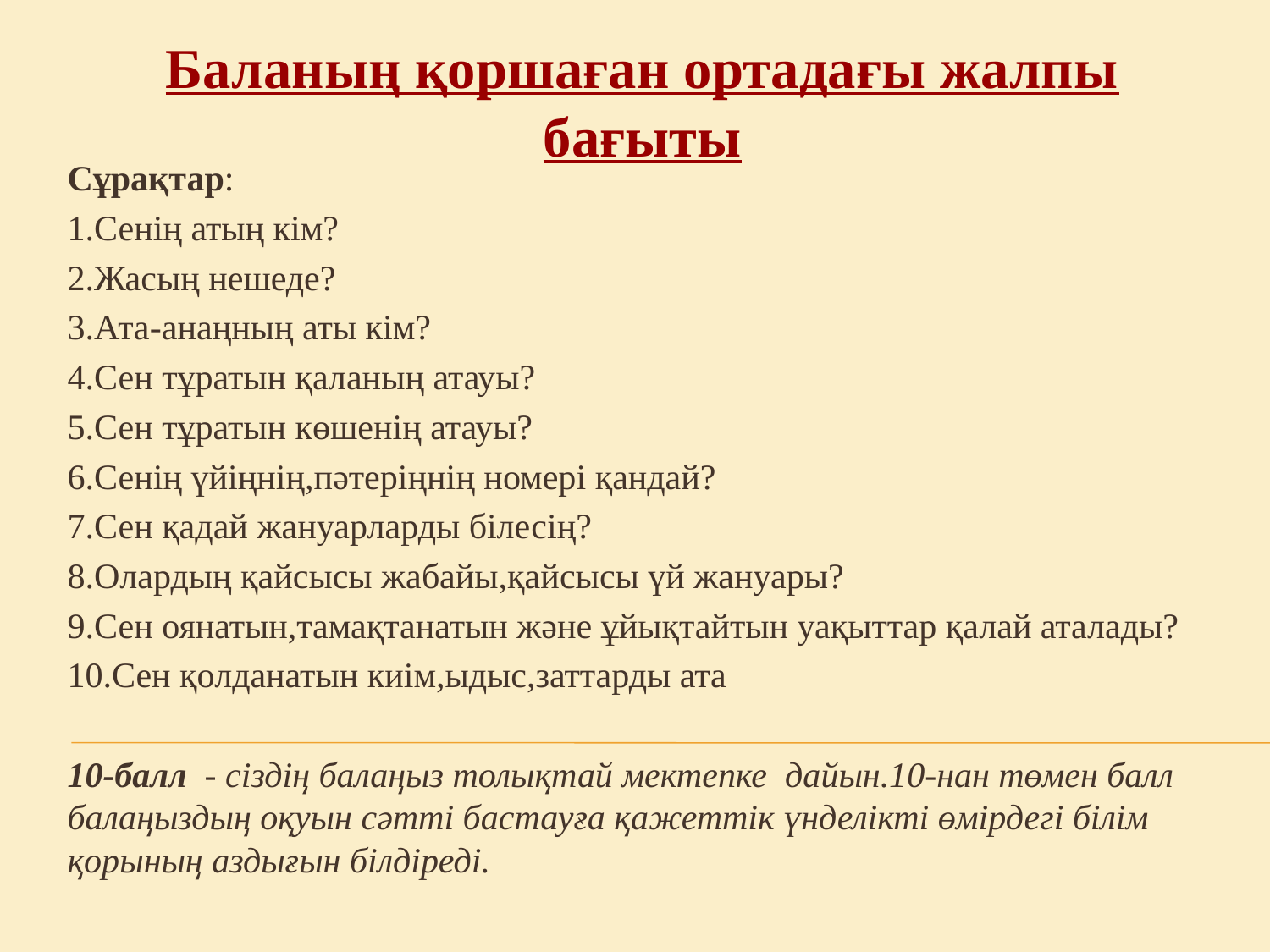

# Баланың қоршаған ортадағы жалпы бағыты
Сұрақтар:
1.Сенің атың кім?
2.Жасың нешеде?
3.Ата-анаңның аты кім?
4.Сен тұратын қаланың атауы?
5.Сен тұратын көшенің атауы?
6.Сенің үйіңнің,пәтеріңнің номері қандай?
7.Сен қадай жануарларды білесің?
8.Олардың қайсысы жабайы,қайсысы үй жануары?
9.Сен оянатын,тамақтанатын және ұйықтайтын уақыттар қалай аталады?
10.Сен қолданатын киім,ыдыс,заттарды ата

10-балл  - сіздің балаңыз толықтай мектепке  дайын.10-нан төмен балл  балаңыздың оқуын сәтті бастауға қажеттік үнделікті өмірдегі білім қорының аздығын білдіреді.